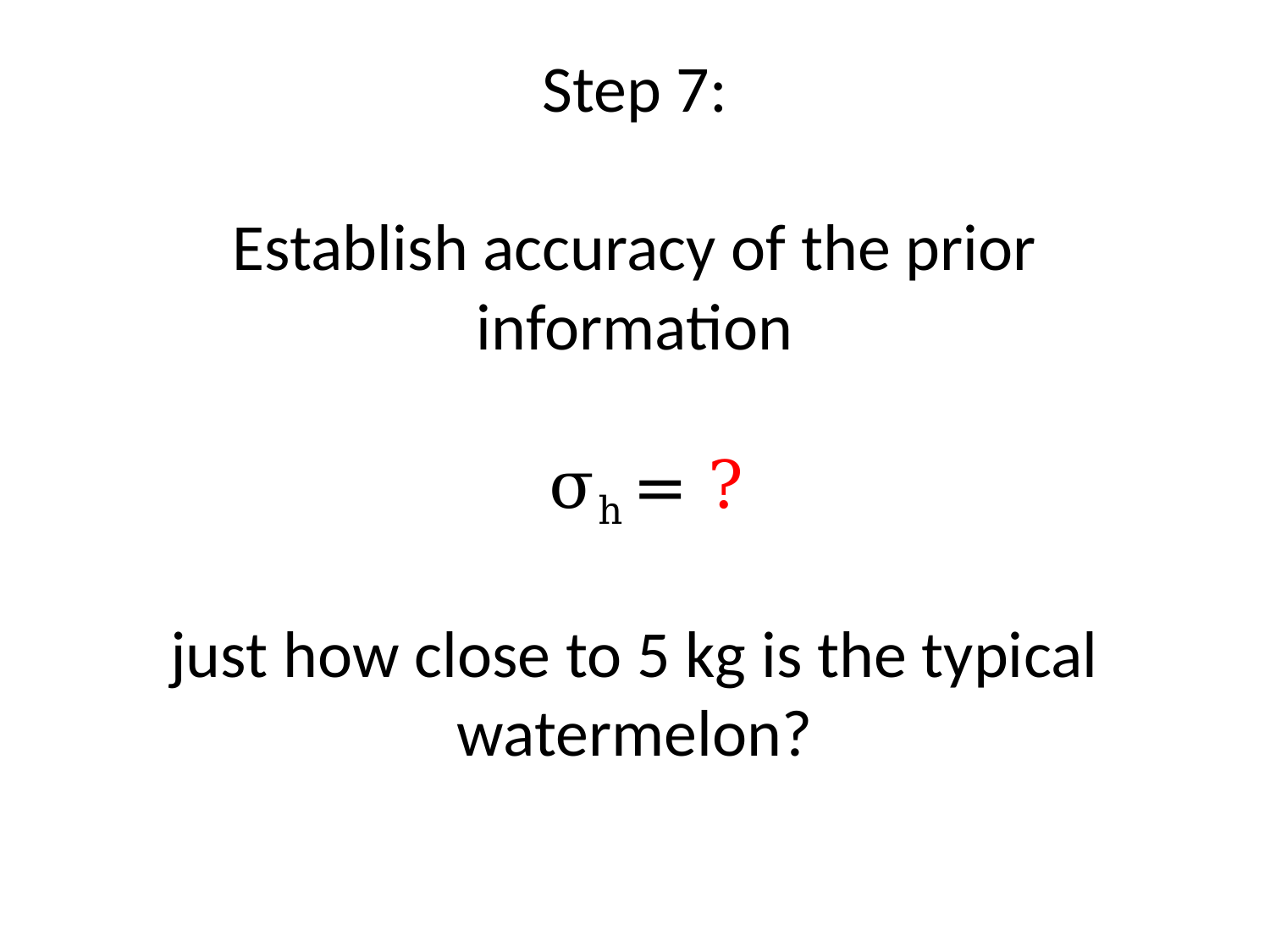

# Step 7: Establish accuracy of the prior information σh = ? just how close to 5 kg is the typical watermelon?